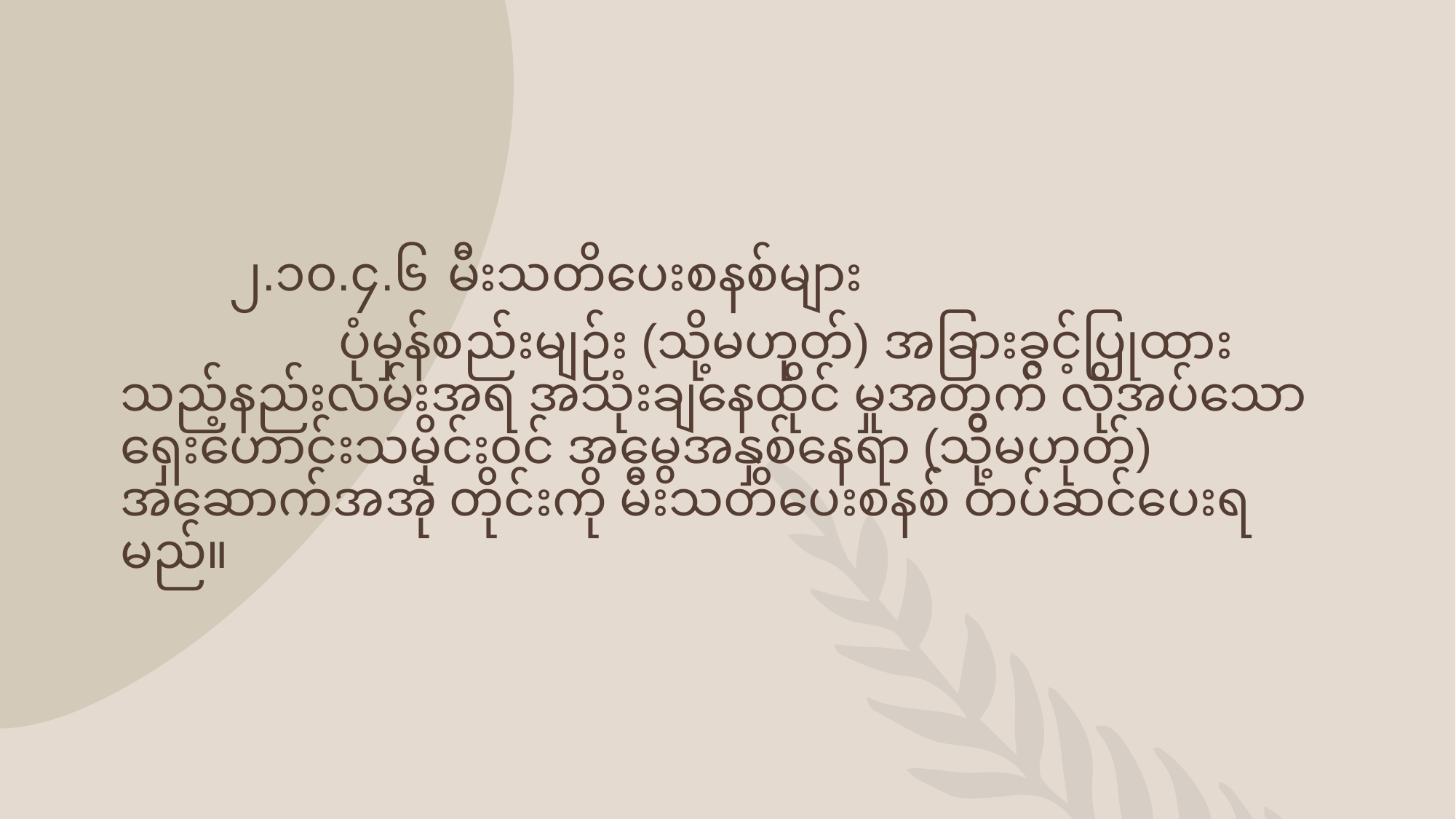

၂.၁၀.၄.၆	မီးသတိပေးစနစ်များ
		ပုံမှန်စည်းမျဉ်း (သို့မဟုတ်) အခြားခွင့်ပြုထားသည့်နည်းလမ်းအရ အသုံးချနေထိုင် မှုအတွက် လိုအပ်သော ရှေးဟောင်းသမိုင်းဝင် အမွေအနှစ်နေရာ (သို့မဟုတ်) အဆောက်အအုံ တိုင်းကို မီးသတိပေးစနစ် တပ်ဆင်ပေးရမည်။